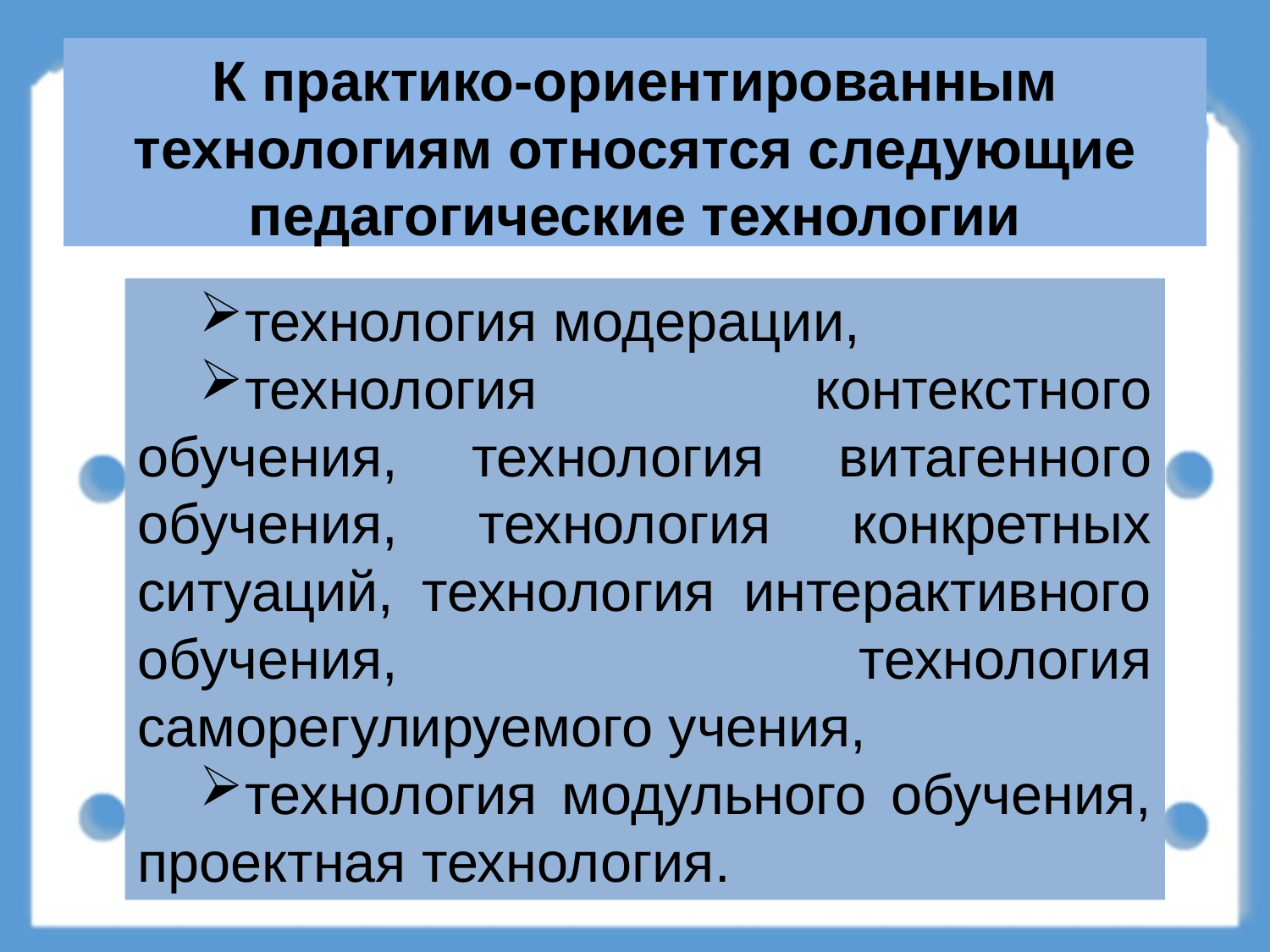

# К практико-ориентированным технологиям относятся следующие педагогические технологии
технология модерации,
технология контекстного обучения, технология витагенного обучения, технология конкретных ситуаций, технология интерактивного обучения, технология саморегулируемого учения,
технология модульного обучения, проектная технология.